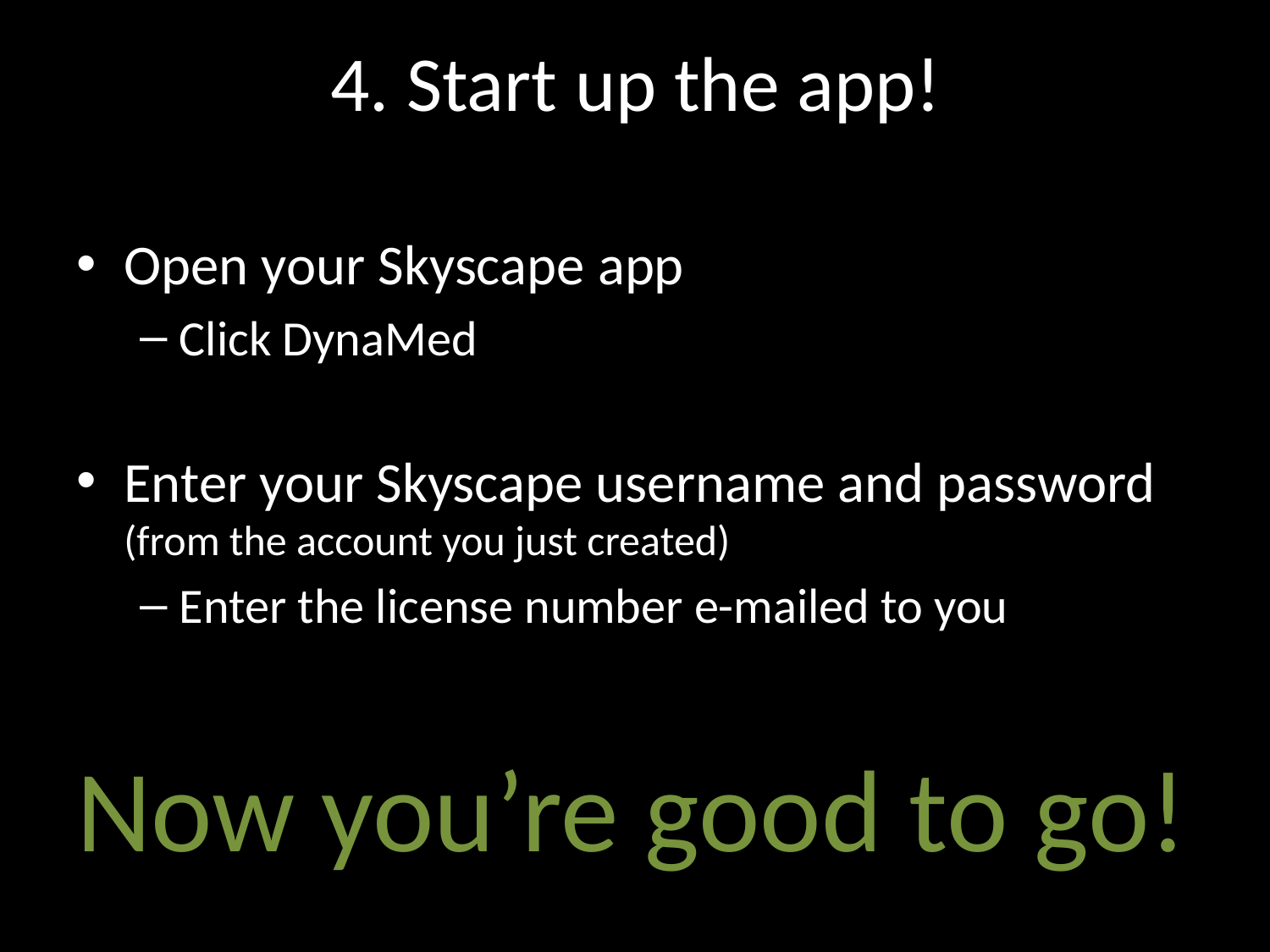

# 4. Start up the app!
Open your Skyscape app
Click DynaMed

Enter your Skyscape username and password (from the account you just created)
Enter the license number e-mailed to you

Now you’re good to go!